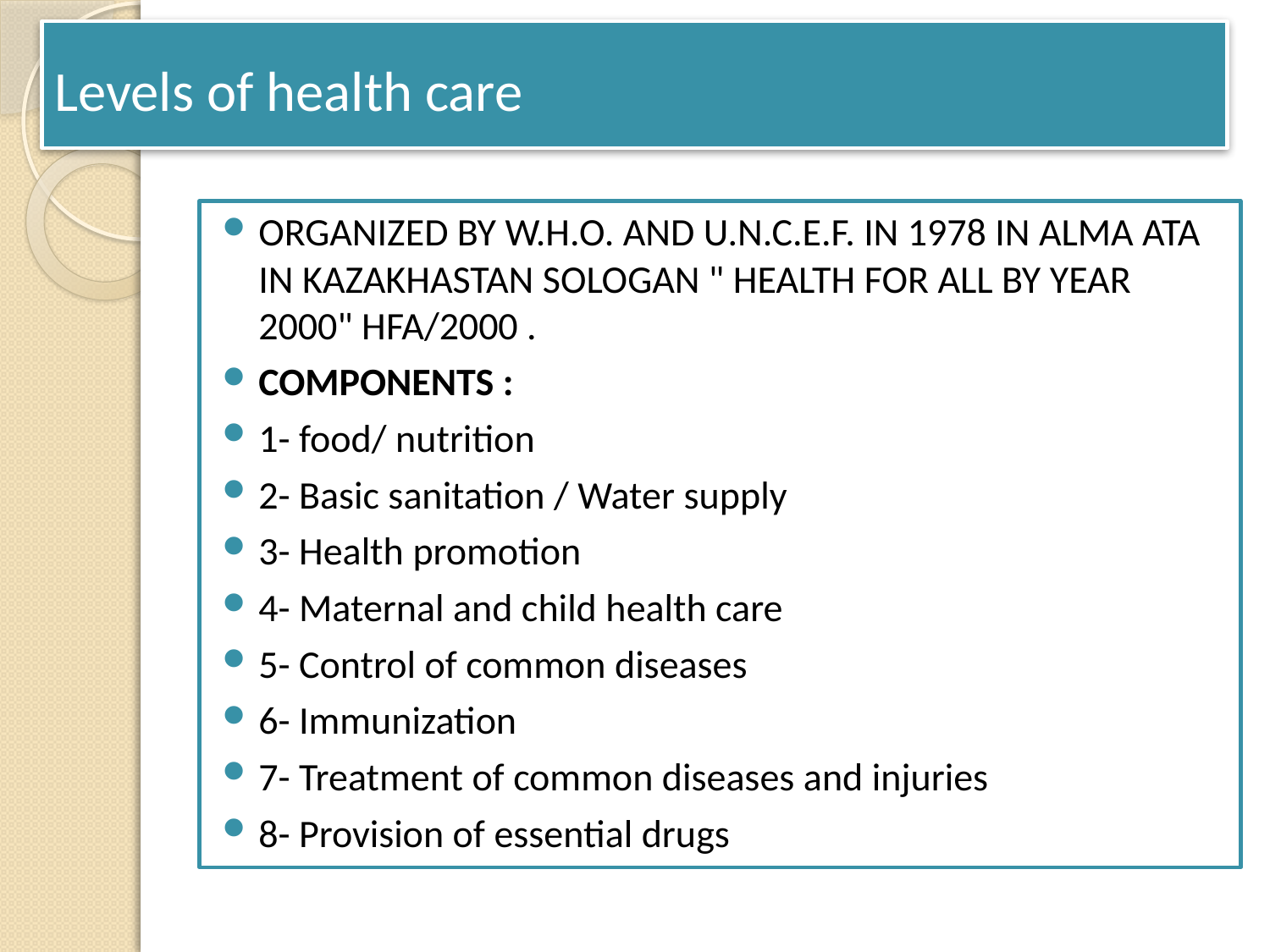

# Levels of health care
ORGANIZED BY W.H.O. AND U.N.C.E.F. IN 1978 IN ALMA ATA IN KAZAKHASTAN SOLOGAN " HEALTH FOR ALL BY YEAR 2000" HFA/2000 .
COMPONENTS :
1- food/ nutrition
2- Basic sanitation / Water supply
3- Health promotion
4- Maternal and child health care
5- Control of common diseases
6- Immunization
7- Treatment of common diseases and injuries
8- Provision of essential drugs